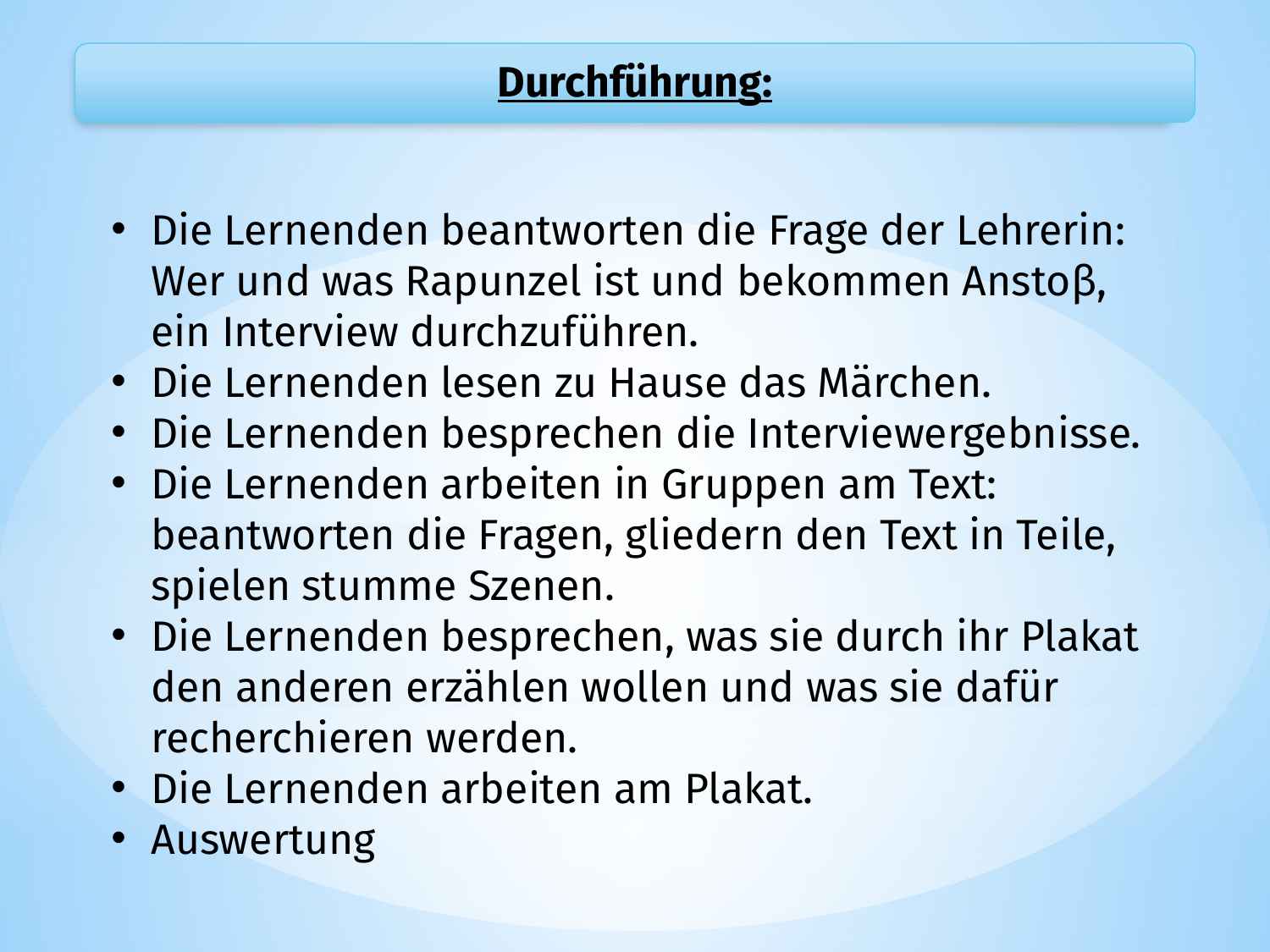

Durchführung:
Die Lernenden beantworten die Frage der Lehrerin: Wer und was Rapunzel ist und bekommen Anstoβ, ein Interview durchzuführen.
Die Lernenden lesen zu Hause das Märchen.
Die Lernenden besprechen die Interviewergebnisse.
Die Lernenden arbeiten in Gruppen am Text: beantworten die Fragen, gliedern den Text in Teile, spielen stumme Szenen.
Die Lernenden besprechen, was sie durch ihr Plakat den anderen erzählen wollen und was sie dafür recherchieren werden.
Die Lernenden arbeiten am Plakat.
Auswertung